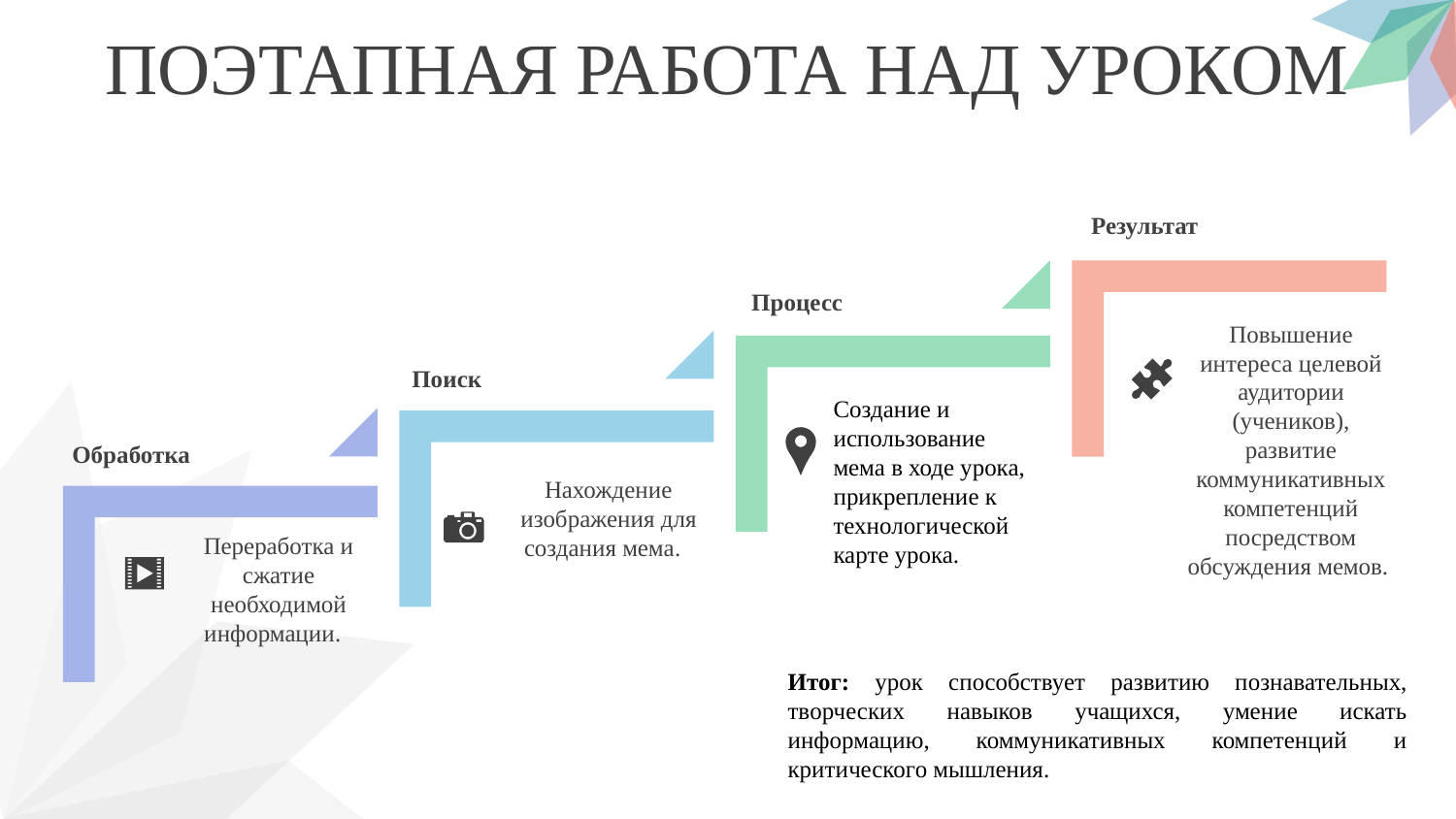

ПОЭТАПНАЯ РАБОТА НАД УРОКОМ
Результат

Процесс
Повышение интереса целевой аудитории (учеников), развитие коммуникативных компетенций посредством обсуждения мемов.

Поиск
Создание и использование мема в ходе урока, прикрепление к технологической карте урока.

Обработка
Нахождение изображения для создания мема.

Переработка и сжатие необходимой информации.

Итог: урок способствует развитию познавательных, творческих навыков учащихся, умение искать информацию, коммуникативных компетенций и критического мышления.